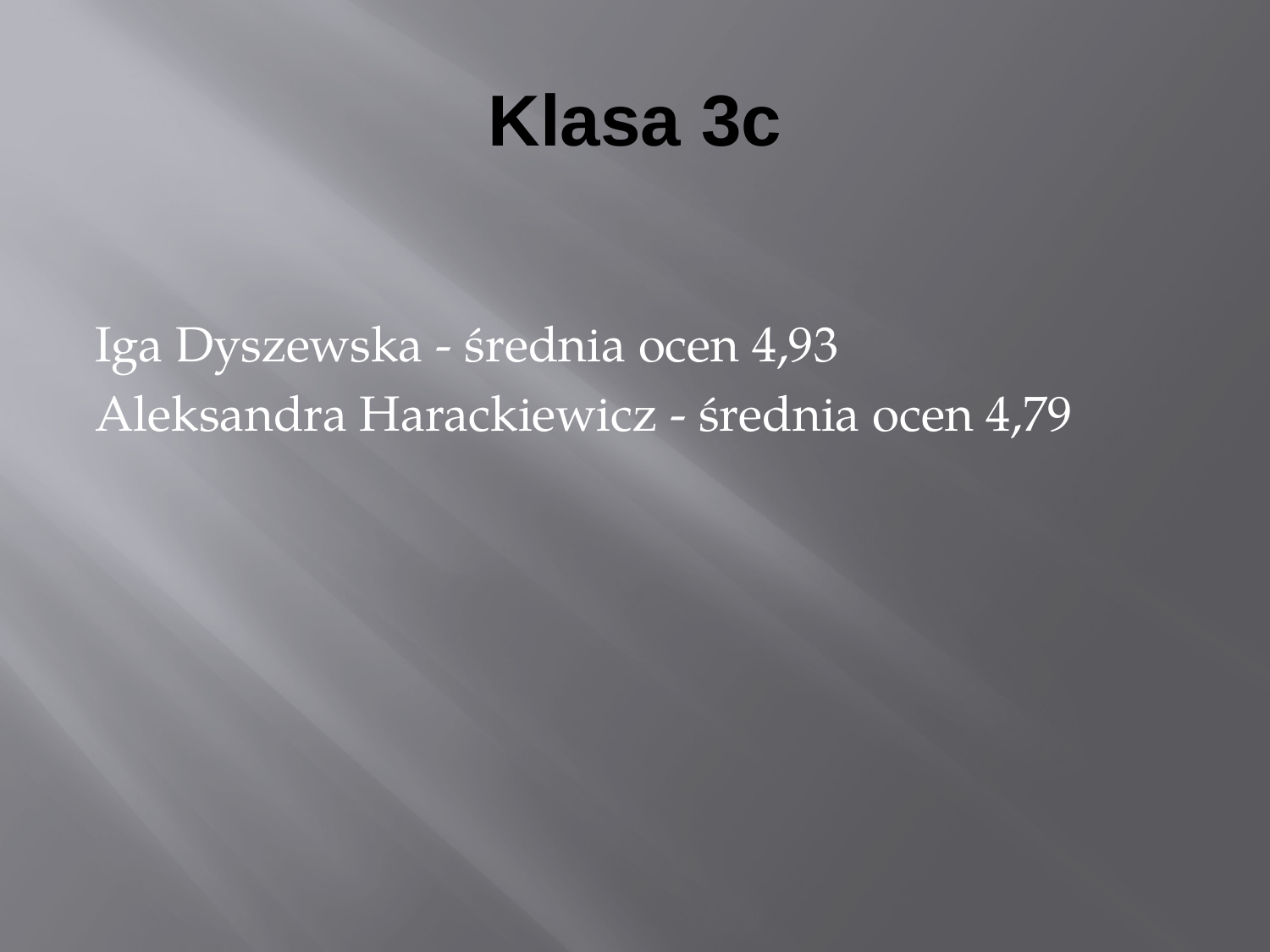

# Klasa 3c
Iga Dyszewska - średnia ocen 4,93
Aleksandra Harackiewicz - średnia ocen 4,79